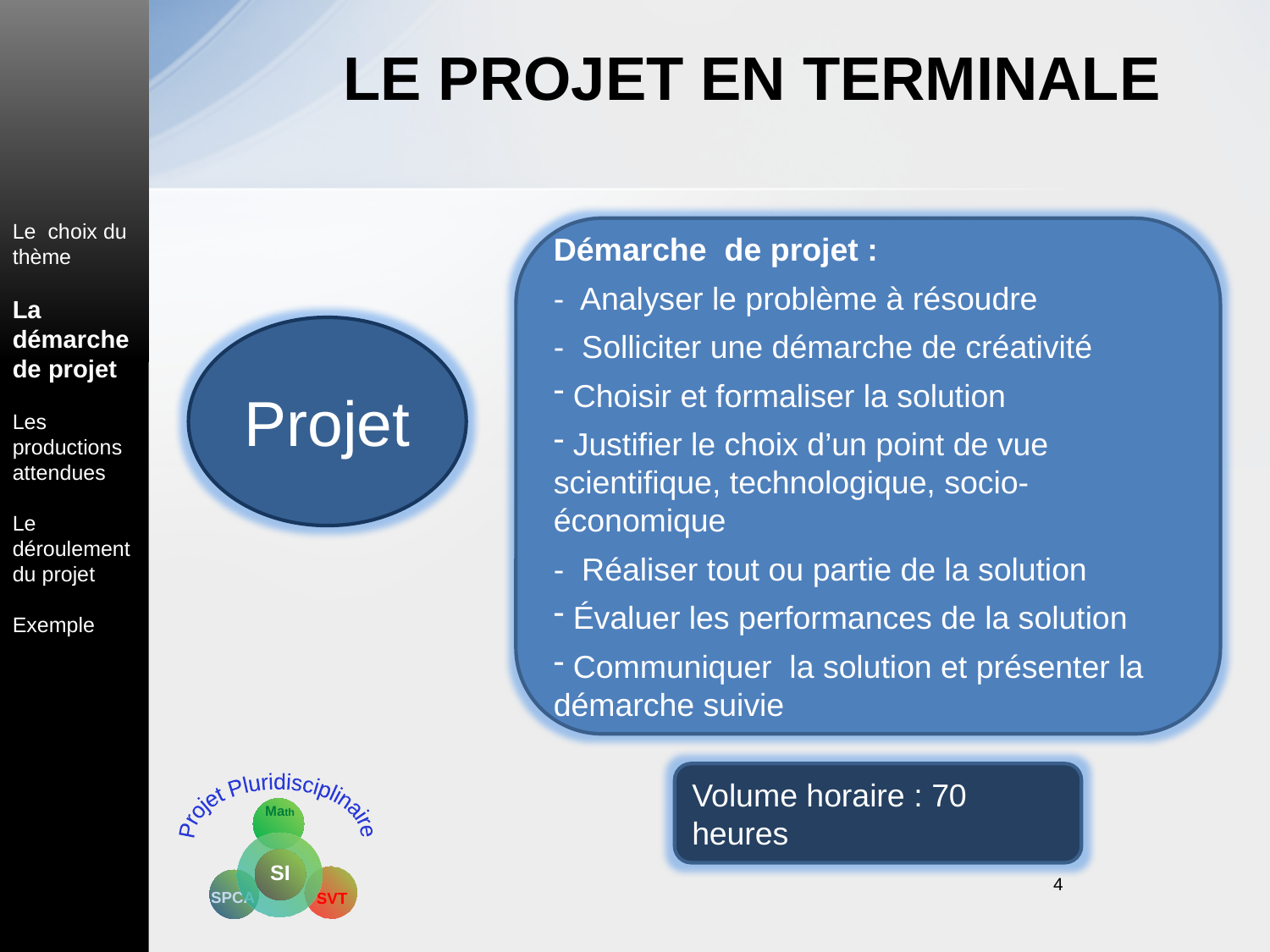

Le  choix du thème

La démarche de projet

Les productions attendues

Le déroulement du projet

Exemple

LE PROJET EN TERMINALE
Démarche  de projet :
-  Analyser le problème à résoudre
-  Solliciter une démarche de créativité
 Choisir et formaliser la solution
 Justifier le choix d’un point de vue scientifique, technologique, socio-économique
-  Réaliser tout ou partie de la solution
 Évaluer les performances de la solution
 Communiquer  la solution et présenter la démarche suivie
Projet
Volume horaire : 70 heures
Projet Pluridisciplinaire
Math

SI

SPCA

SVT
4